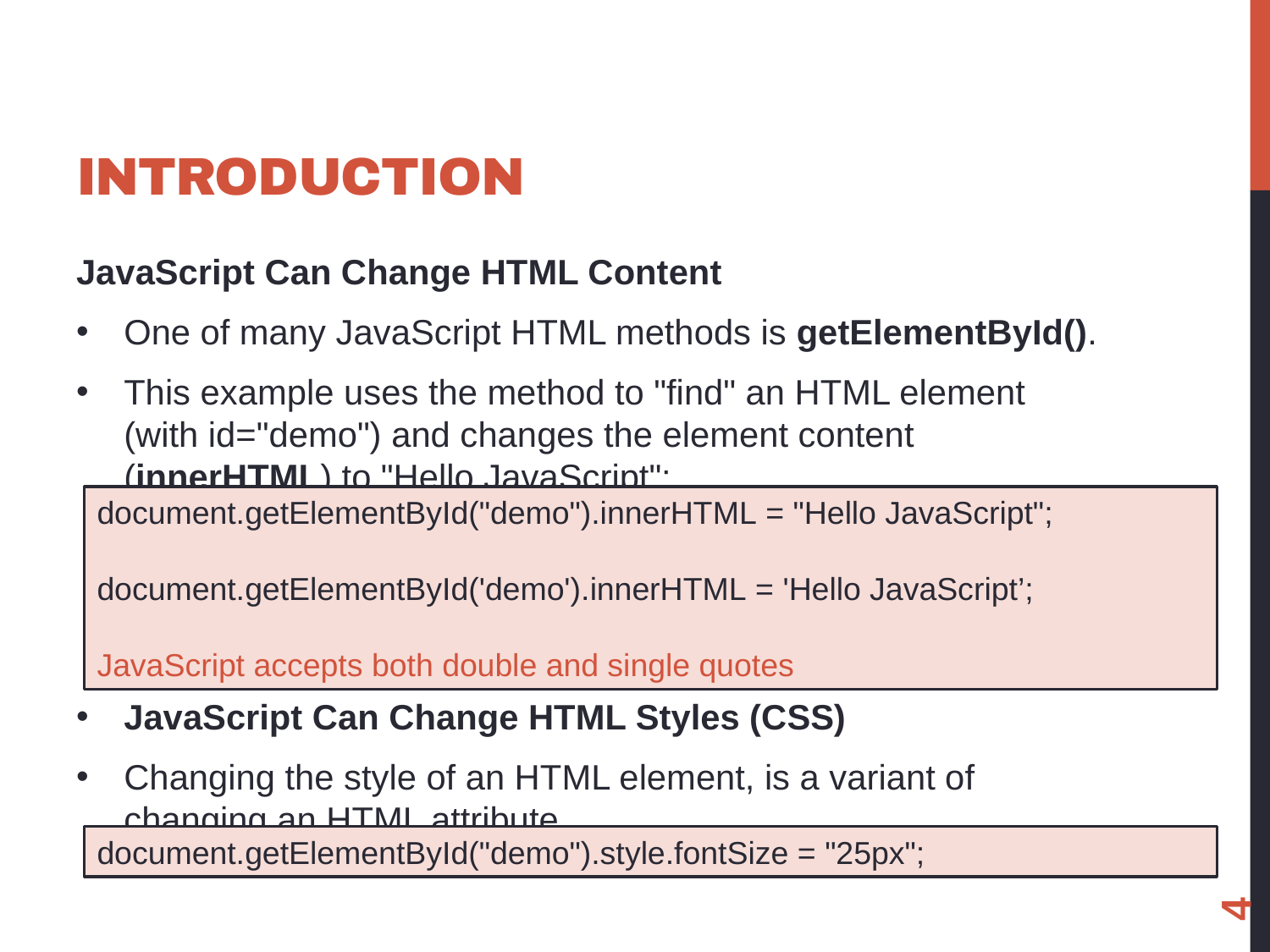

# Introduction
JavaScript Can Change HTML Content
One of many JavaScript HTML methods is getElementById().
This example uses the method to "find" an HTML element (with id="demo") and changes the element content (innerHTML) to "Hello JavaScript":

JavaScript Can Change HTML Styles (CSS)
Changing the style of an HTML element, is a variant of changing an HTML attribute

document.getElementById("demo").innerHTML = "Hello JavaScript";
document.getElementById('demo').innerHTML = 'Hello JavaScript’;

JavaScript accepts both double and single quotes
4
document.getElementById("demo").style.fontSize = "25px";